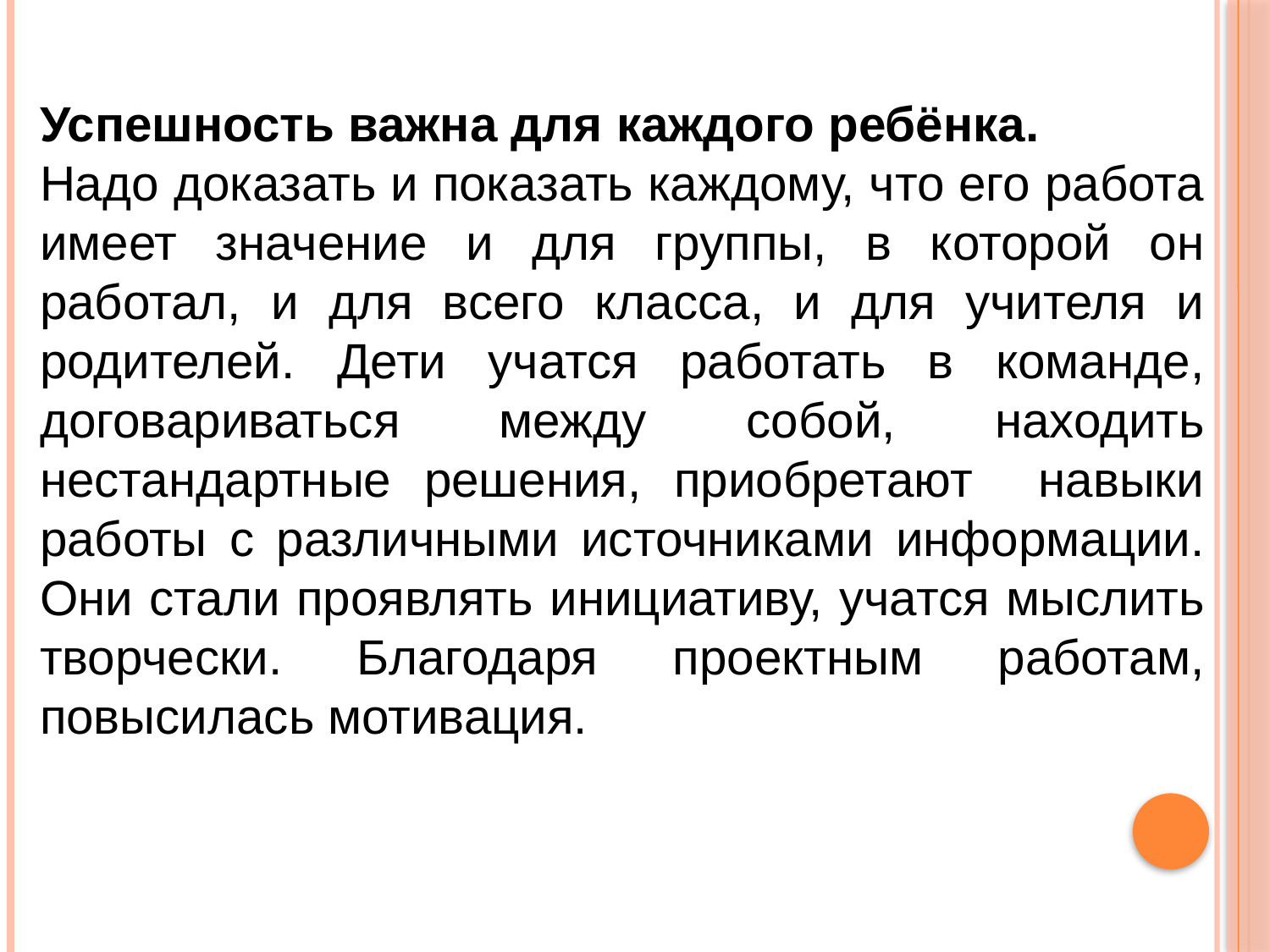

Успешность важна для каждого ребёнка.
Надо доказать и показать каждому, что его работа имеет значение и для группы, в которой он работал, и для всего класса, и для учителя и родителей. Дети учатся работать в команде, договариваться между собой, находить нестандартные решения, приобретают  навыки работы с различными источниками информации. Они стали проявлять инициативу, учатся мыслить творчески. Благодаря проектным работам, повысилась мотивация.